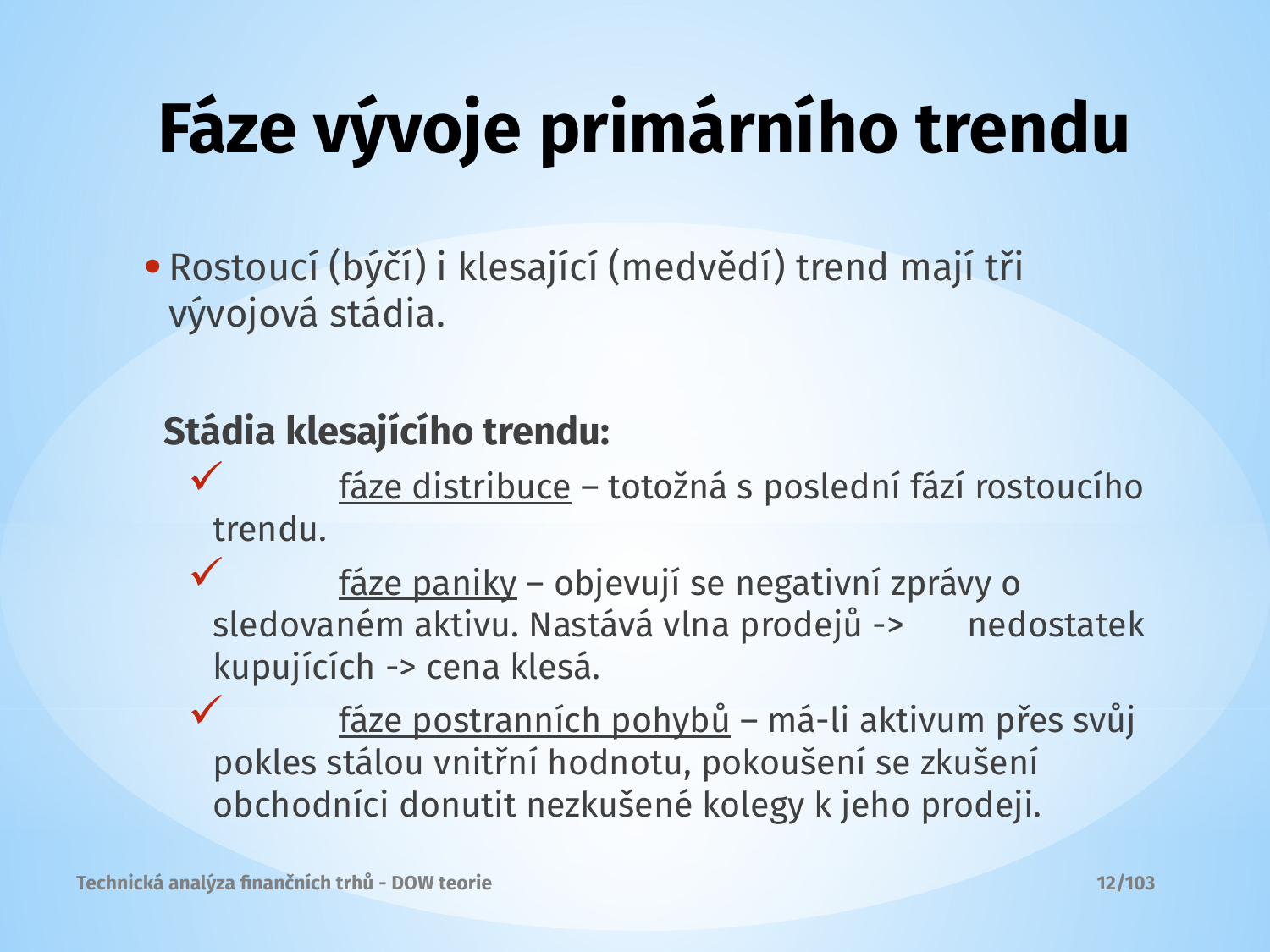

# Fáze vývoje primárního trendu
Rostoucí (býčí) i klesající (medvědí) trend mají tři vývojová stádia.

  Stádia klesajícího trendu:
	fáze distribuce – totožná s poslední fází rostoucího 	trendu.
	fáze paniky – objevují se negativní zprávy o 	sledovaném aktivu. Nastává vlna prodejů -> 	nedostatek kupujících -> cena klesá.
	fáze postranních pohybů – má-li aktivum přes svůj 	pokles stálou vnitřní hodnotu, pokoušení se zkušení 	obchodníci donutit nezkušené kolegy k jeho prodeji.

Technická analýza finančních trhů - DOW teorie					 12/103